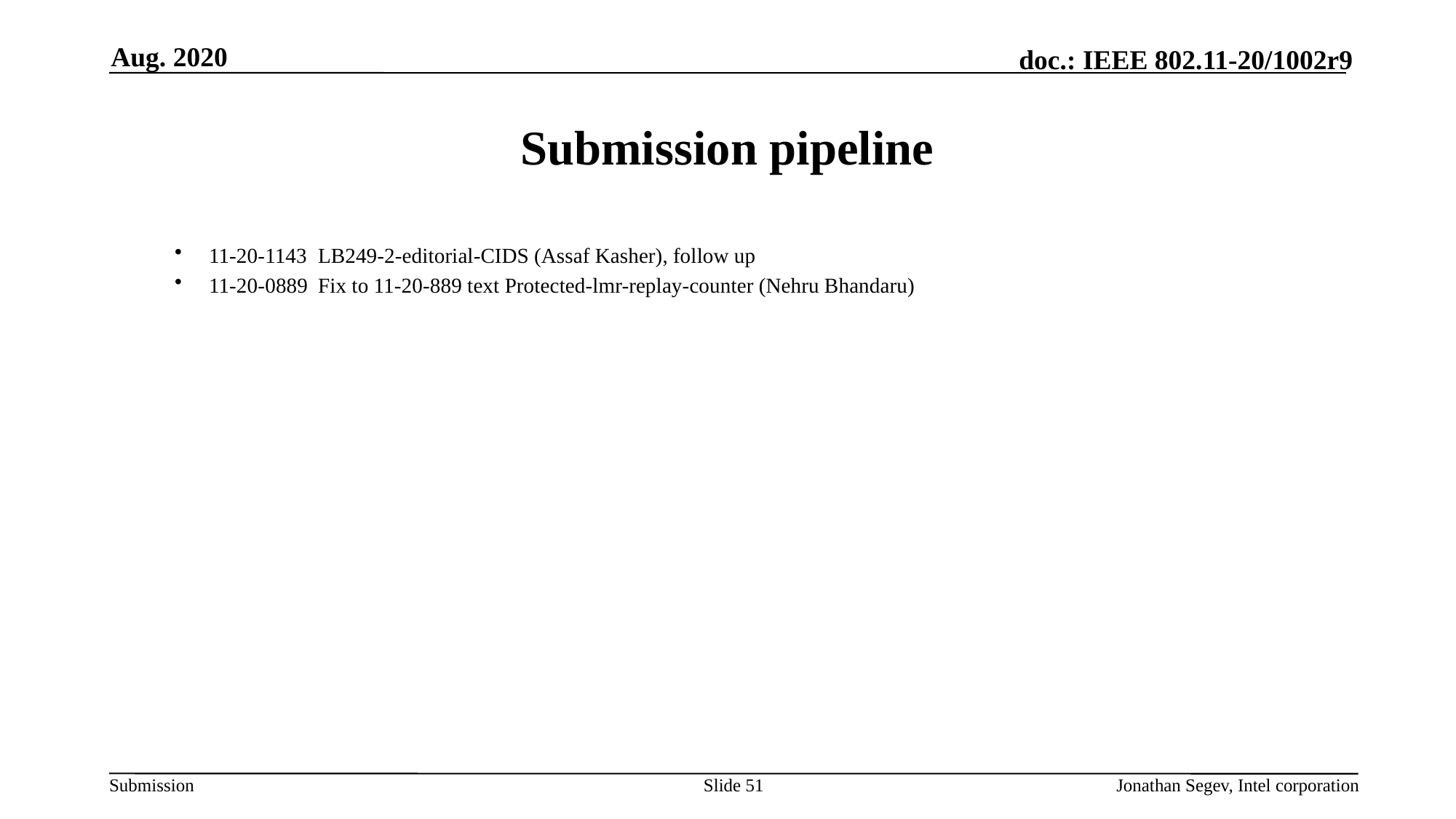

Aug. 2020
# Submission pipeline
11-20-1143	LB249-2-editorial-CIDS (Assaf Kasher), follow up
11-20-0889	Fix to 11-20-889 text Protected-lmr-replay-counter (Nehru Bhandaru)

Slide 51
Jonathan Segev, Intel corporation